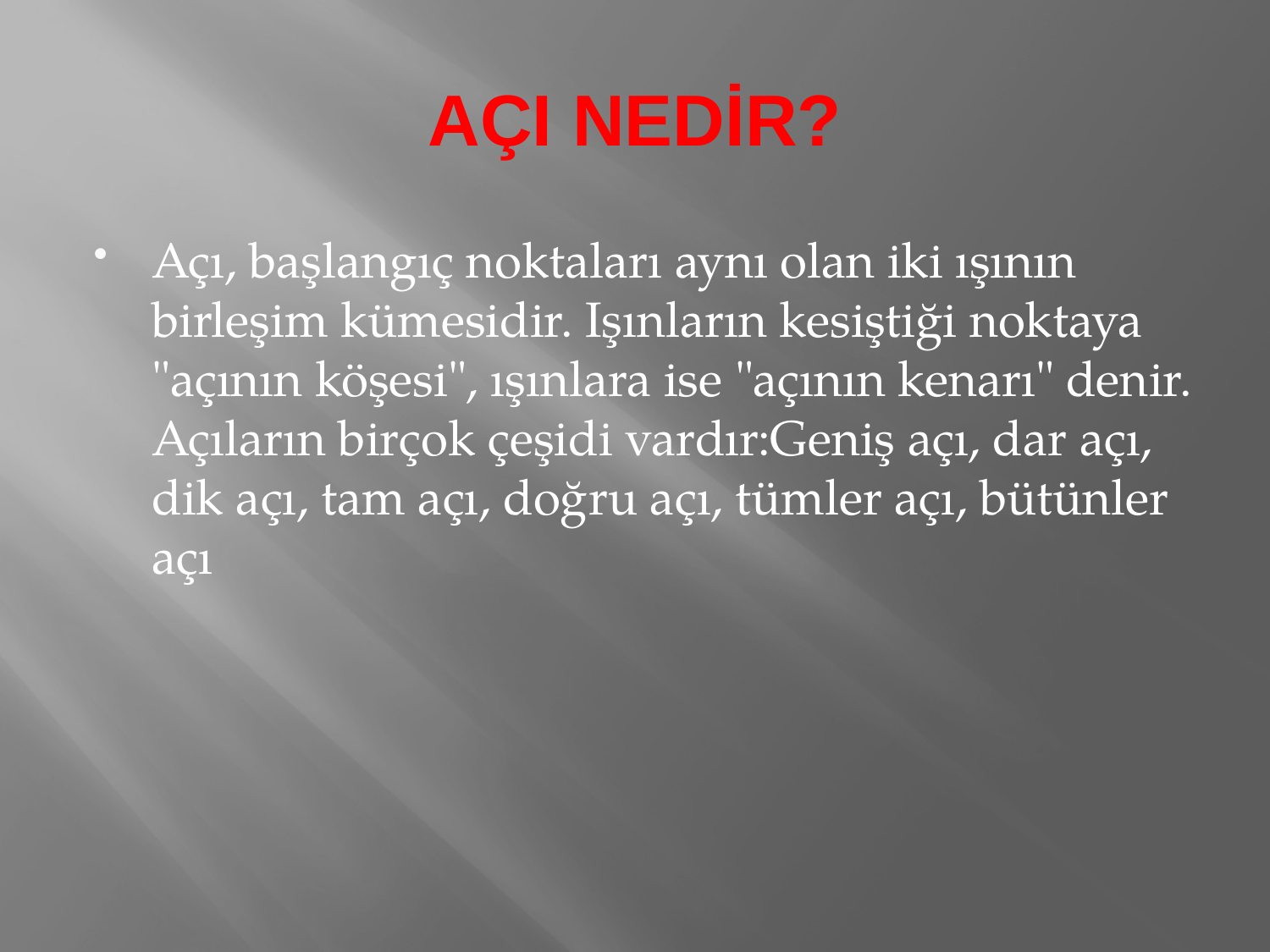

# AÇI NEDİR?
Açı, başlangıç noktaları aynı olan iki ışının birleşim kümesidir. Işınların kesiştiği noktaya "açının köşesi", ışınlara ise "açının kenarı" denir. Açıların birçok çeşidi vardır:Geniş açı, dar açı, dik açı, tam açı, doğru açı, tümler açı, bütünler açı